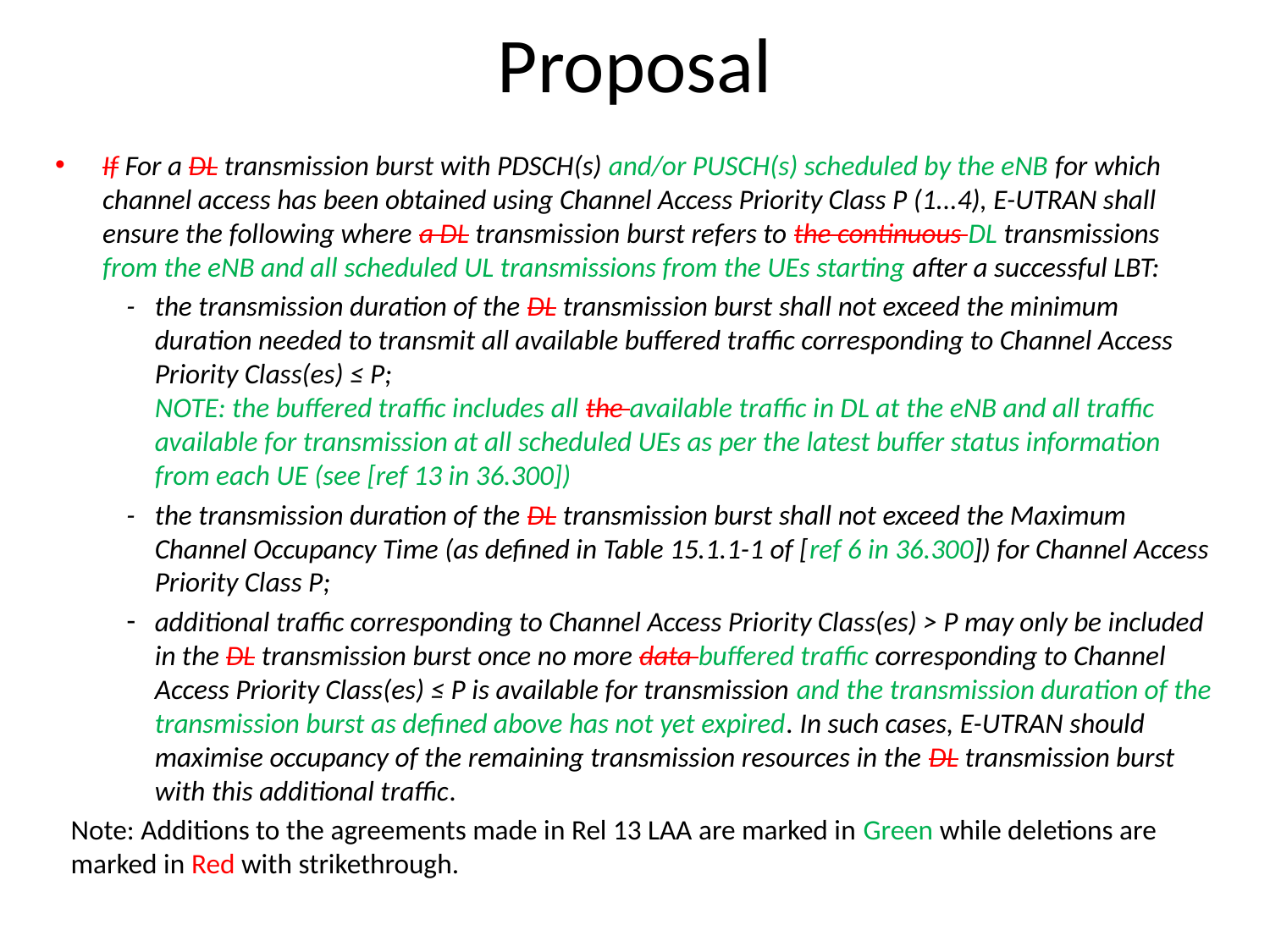

# Proposal

If For a DL transmission burst with PDSCH(s) and/or PUSCH(s) scheduled by the eNB for which channel access has been obtained using Channel Access Priority Class P (1...4), E-UTRAN shall ensure the following where a DL transmission burst refers to the continuous DL transmissions from the eNB and all scheduled UL transmissions from the UEs starting after a successful LBT:
-	the transmission duration of the DL transmission burst shall not exceed the minimum duration needed to transmit all available buffered traffic corresponding to Channel Access Priority Class(es) ≤ P;
NOTE: the buffered traffic includes all the available traffic in DL at the eNB and all traffic available for transmission at all scheduled UEs as per the latest buffer status information from each UE (see [ref 13 in 36.300])
-	the transmission duration of the DL transmission burst shall not exceed the Maximum Channel Occupancy Time (as defined in Table 15.1.1-1 of [ref 6 in 36.300]) for Channel Access Priority Class P;
additional traffic corresponding to Channel Access Priority Class(es) > P may only be included in the DL transmission burst once no more data buffered traffic corresponding to Channel Access Priority Class(es) ≤ P is available for transmission and the transmission duration of the transmission burst as defined above has not yet expired. In such cases, E-UTRAN should maximise occupancy of the remaining transmission resources in the DL transmission burst with this additional traffic.
Note: Additions to the agreements made in Rel 13 LAA are marked in Green while deletions are marked in Red with strikethrough.